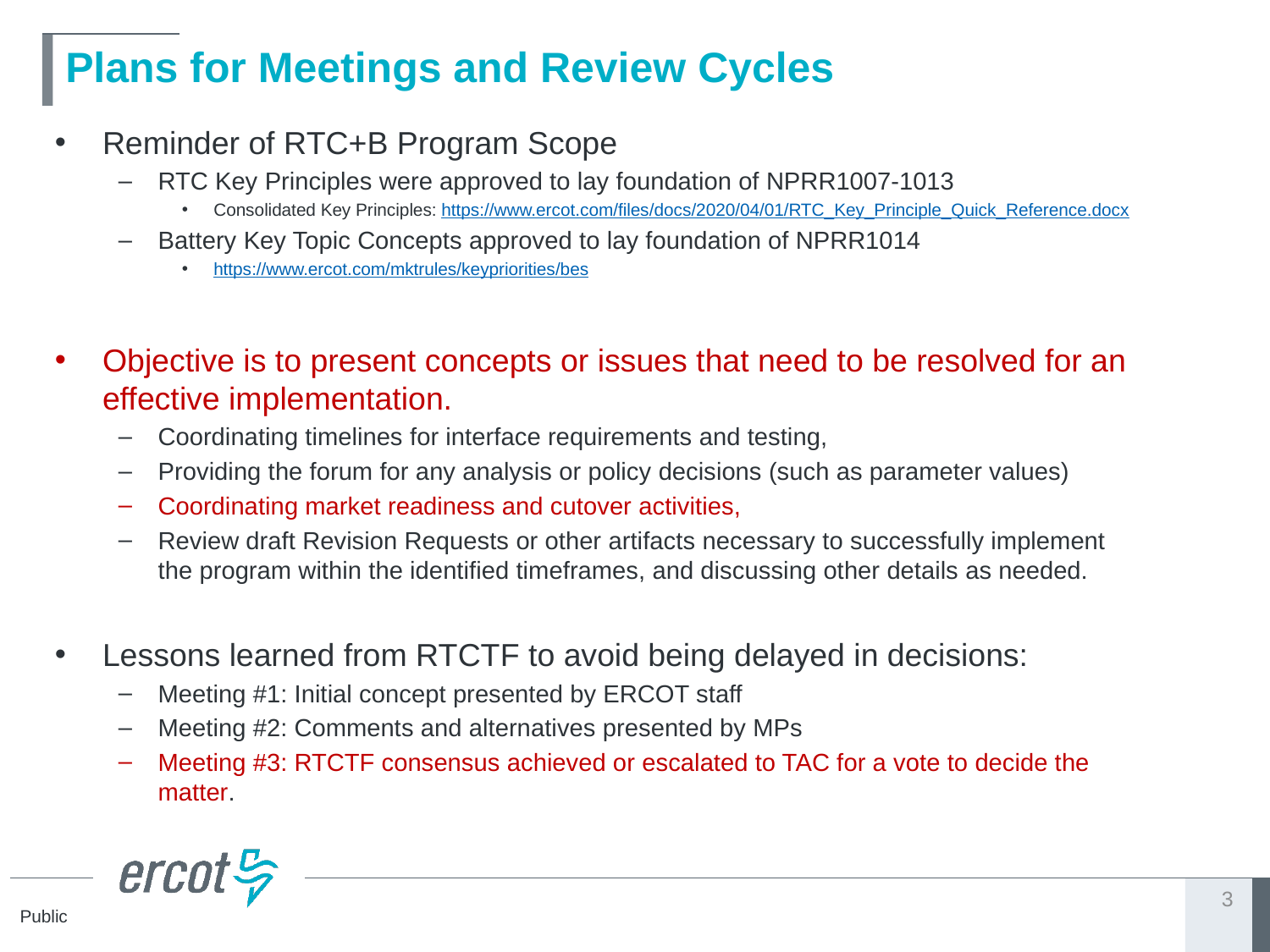

# Plans for Meetings and Review Cycles
Reminder of RTC+B Program Scope
RTC Key Principles were approved to lay foundation of NPRR1007-1013
Consolidated Key Principles: https://www.ercot.com/files/docs/2020/04/01/RTC_Key_Principle_Quick_Reference.docx
Battery Key Topic Concepts approved to lay foundation of NPRR1014
https://www.ercot.com/mktrules/keypriorities/bes

Objective is to present concepts or issues that need to be resolved for an effective implementation.
Coordinating timelines for interface requirements and testing,
Providing the forum for any analysis or policy decisions (such as parameter values)
Coordinating market readiness and cutover activities,
Review draft Revision Requests or other artifacts necessary to successfully implement the program within the identified timeframes, and discussing other details as needed.

Lessons learned from RTCTF to avoid being delayed in decisions:
Meeting #1: Initial concept presented by ERCOT staff
Meeting #2: Comments and alternatives presented by MPs
Meeting #3: RTCTF consensus achieved or escalated to TAC for a vote to decide the matter.